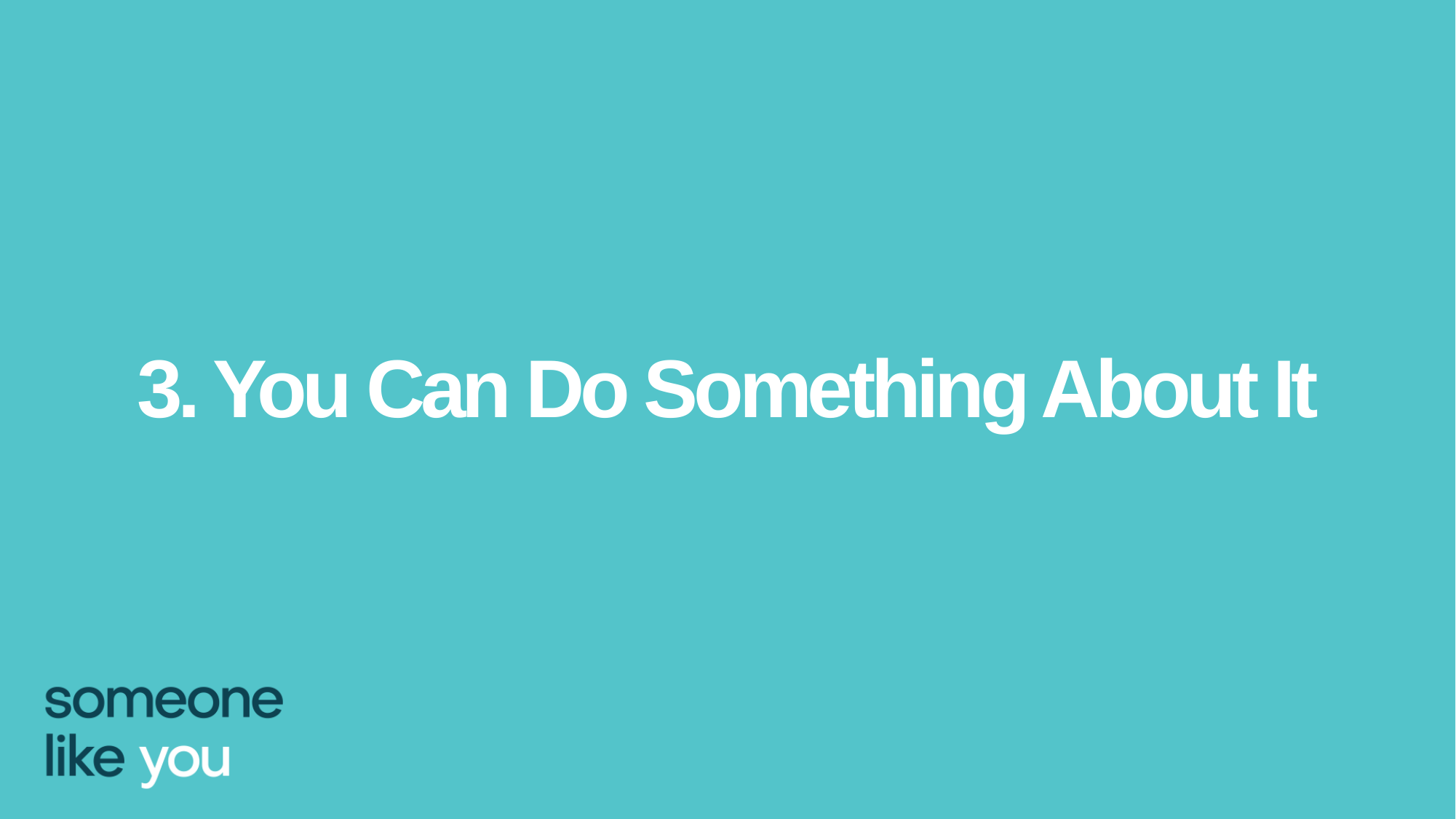

3. You Can Do Something About It